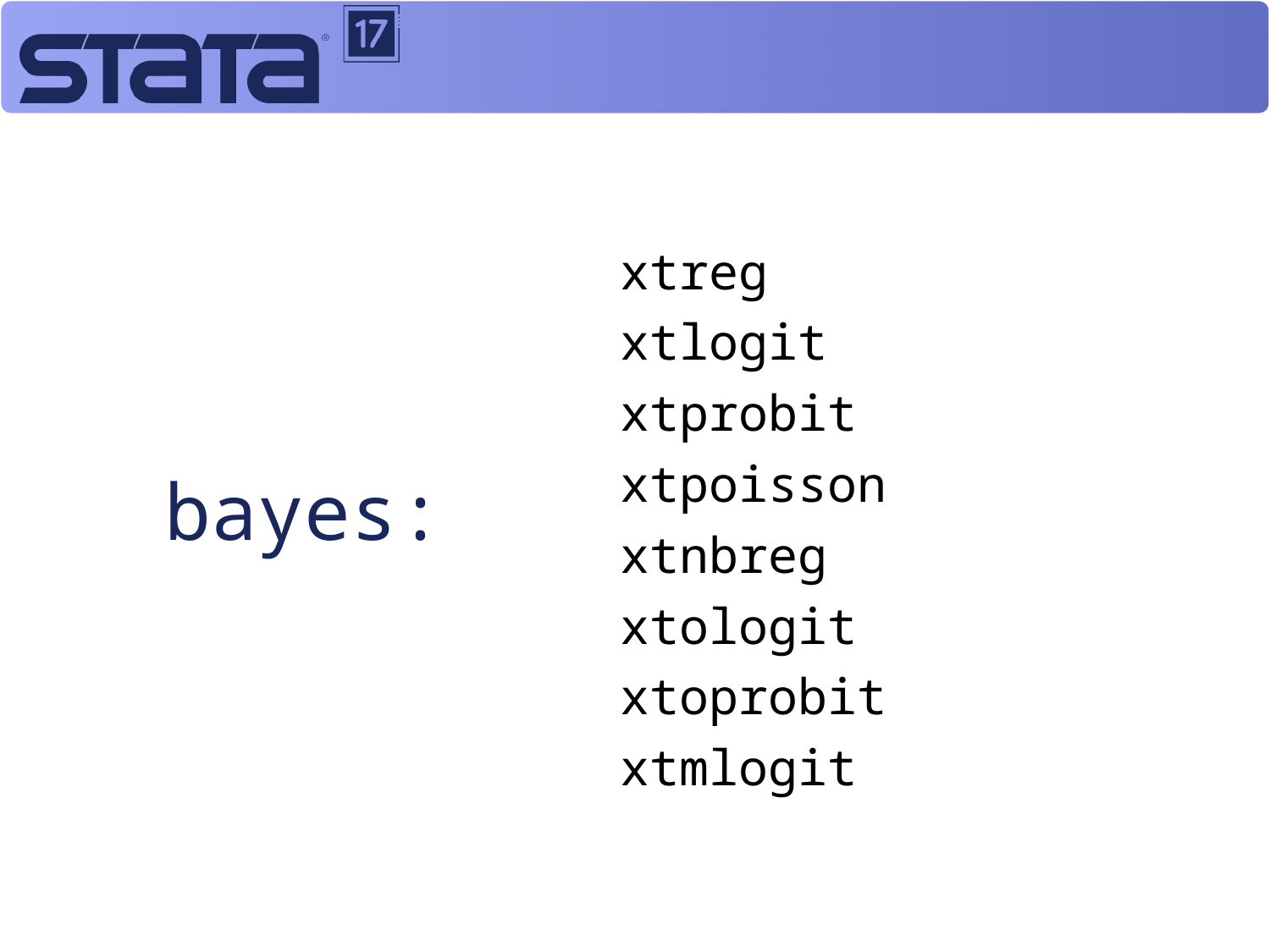

xtreg
xtlogit
xtprobit
xtpoisson
xtnbreg
xtologit
xtoprobit
xtmlogit
# bayes: